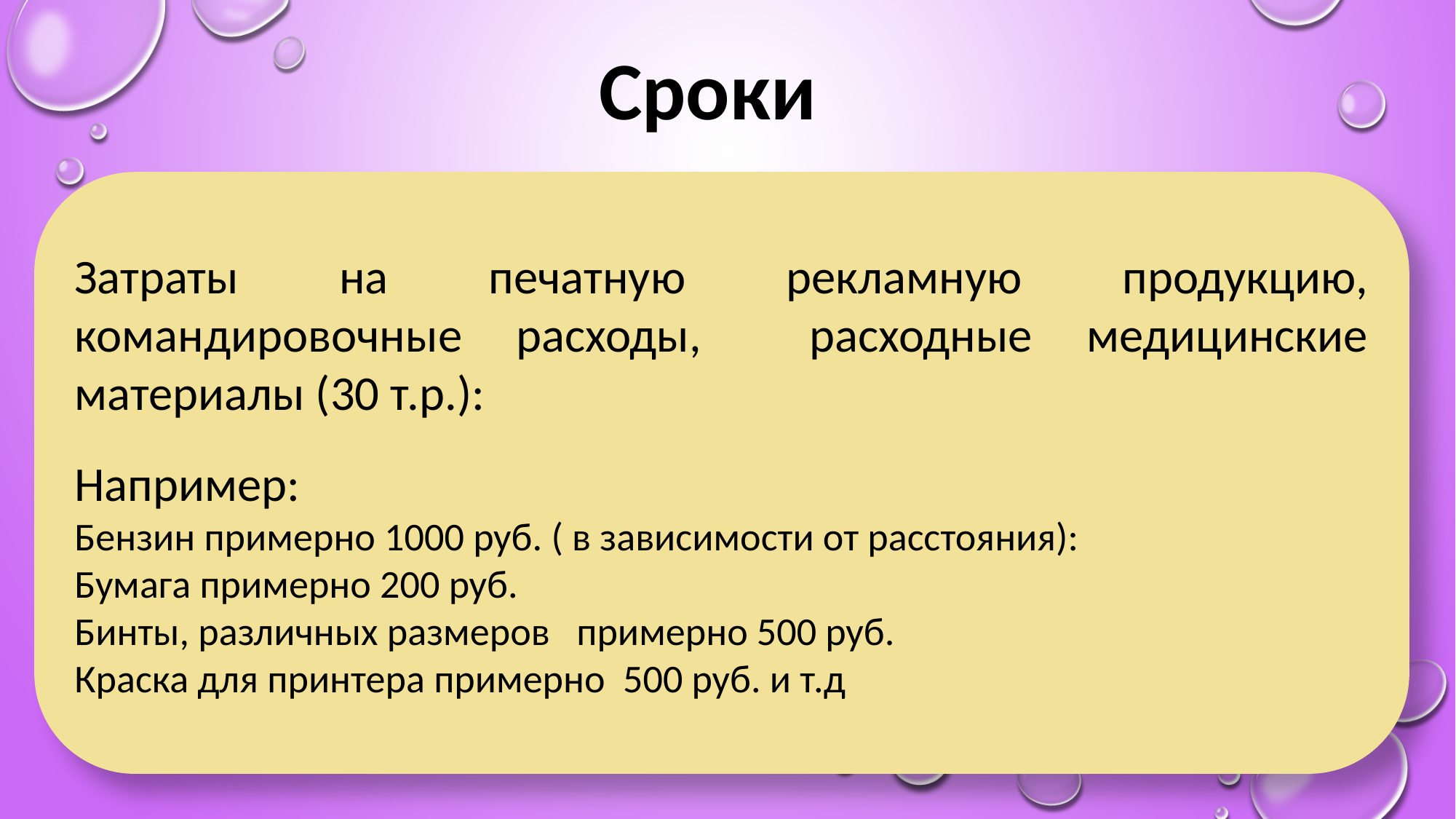

Сроки

Затраты на печатную рекламную продукцию, командировочные расходы,  расходные медицинские материалы (30 т.р.):

Например:
Бензин примерно 1000 руб. ( в зависимости от расстояния):
Бумага примерно 200 руб.
Бинты, различных размеров   примерно 500 руб.
Краска для принтера примерно  500 руб. и т.д